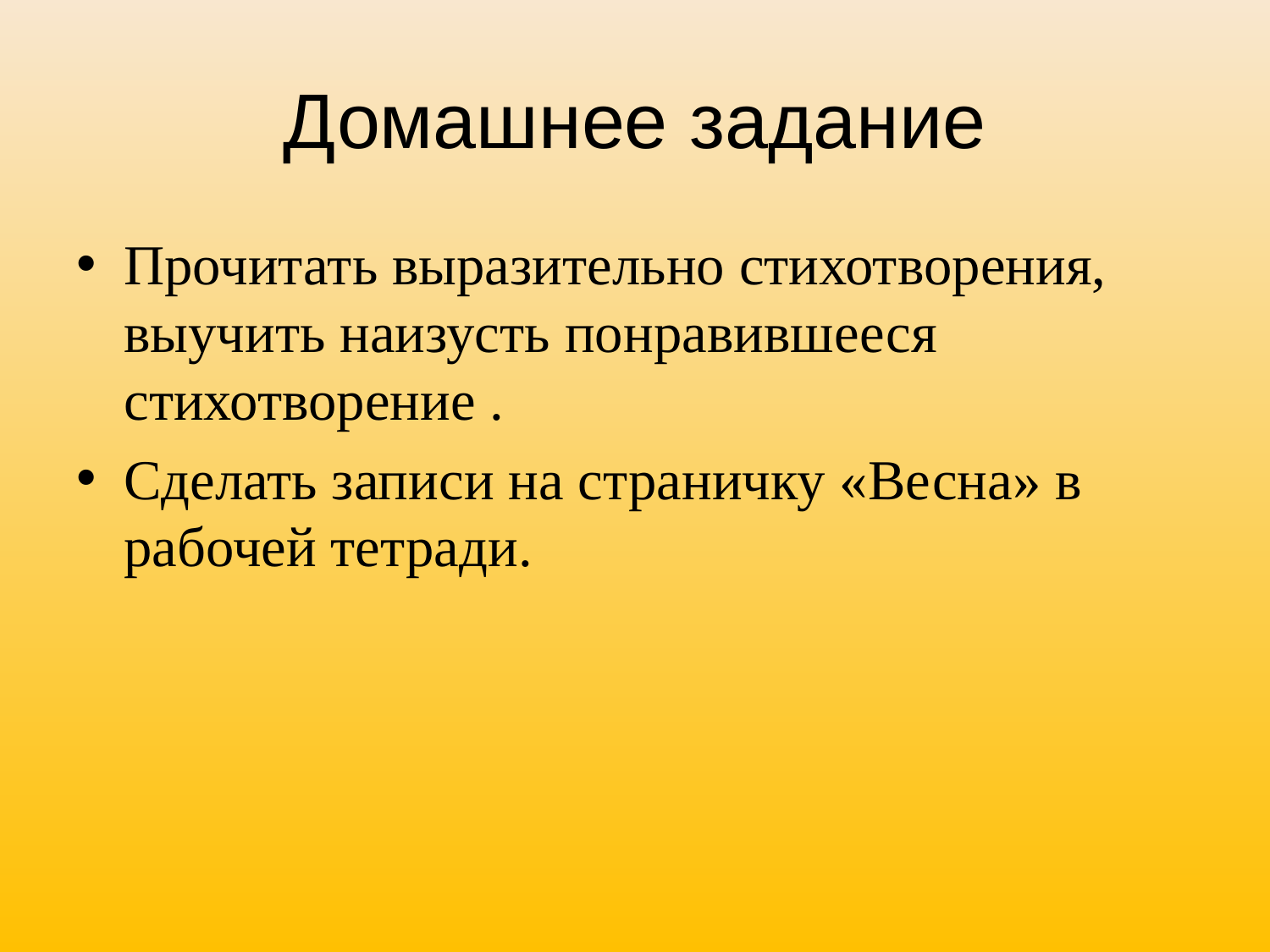

# Домашнее задание
Прочитать выразительно стихотворения, выучить наизусть понравившееся стихотворение .
Сделать записи на страничку «Весна» в рабочей тетради.